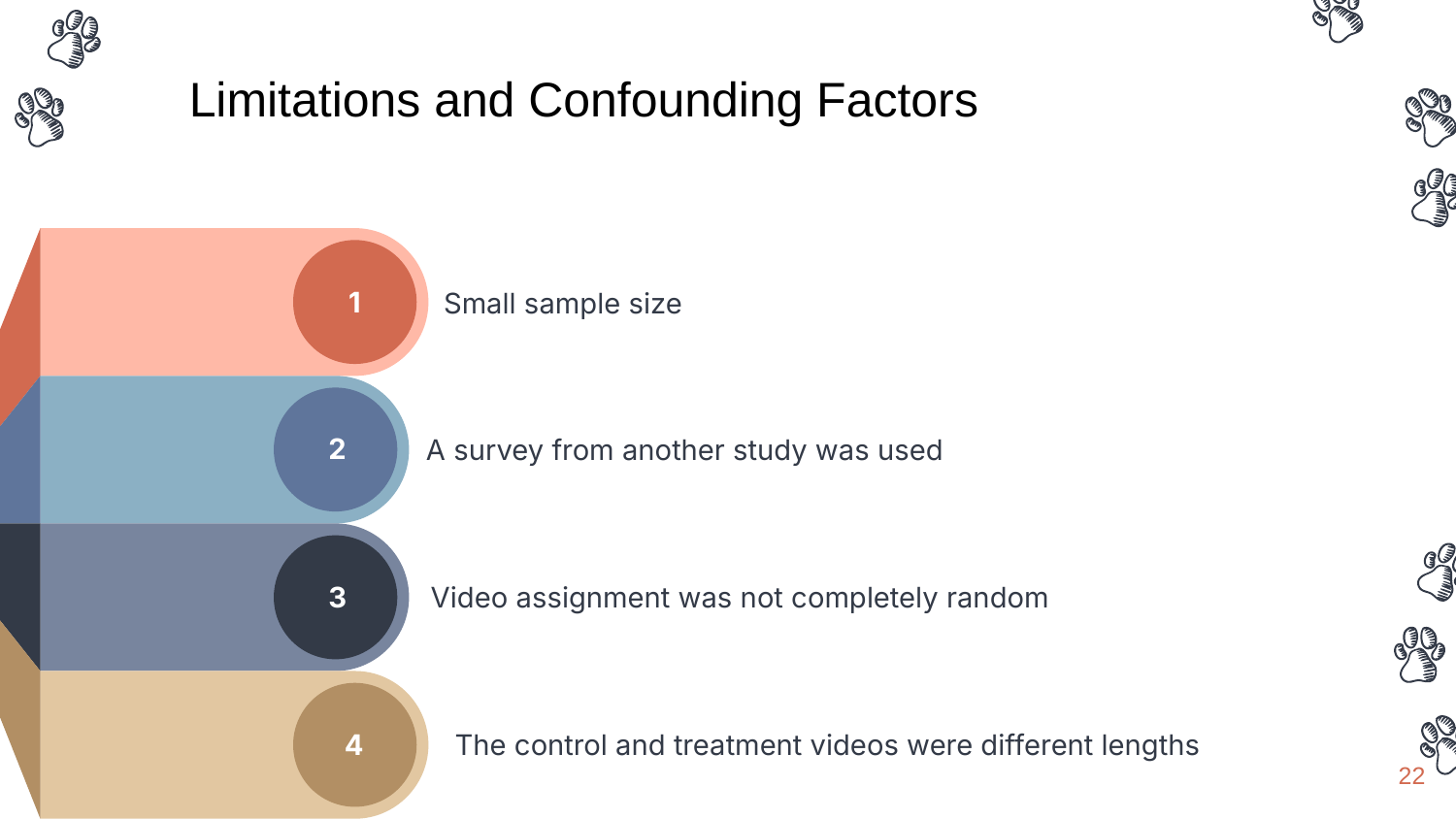

Limitations and Confounding Factors

1
Small sample size

2
A survey from another study was used

3
Video assignment was not completely random

4
The control and treatment videos were different lengths
22